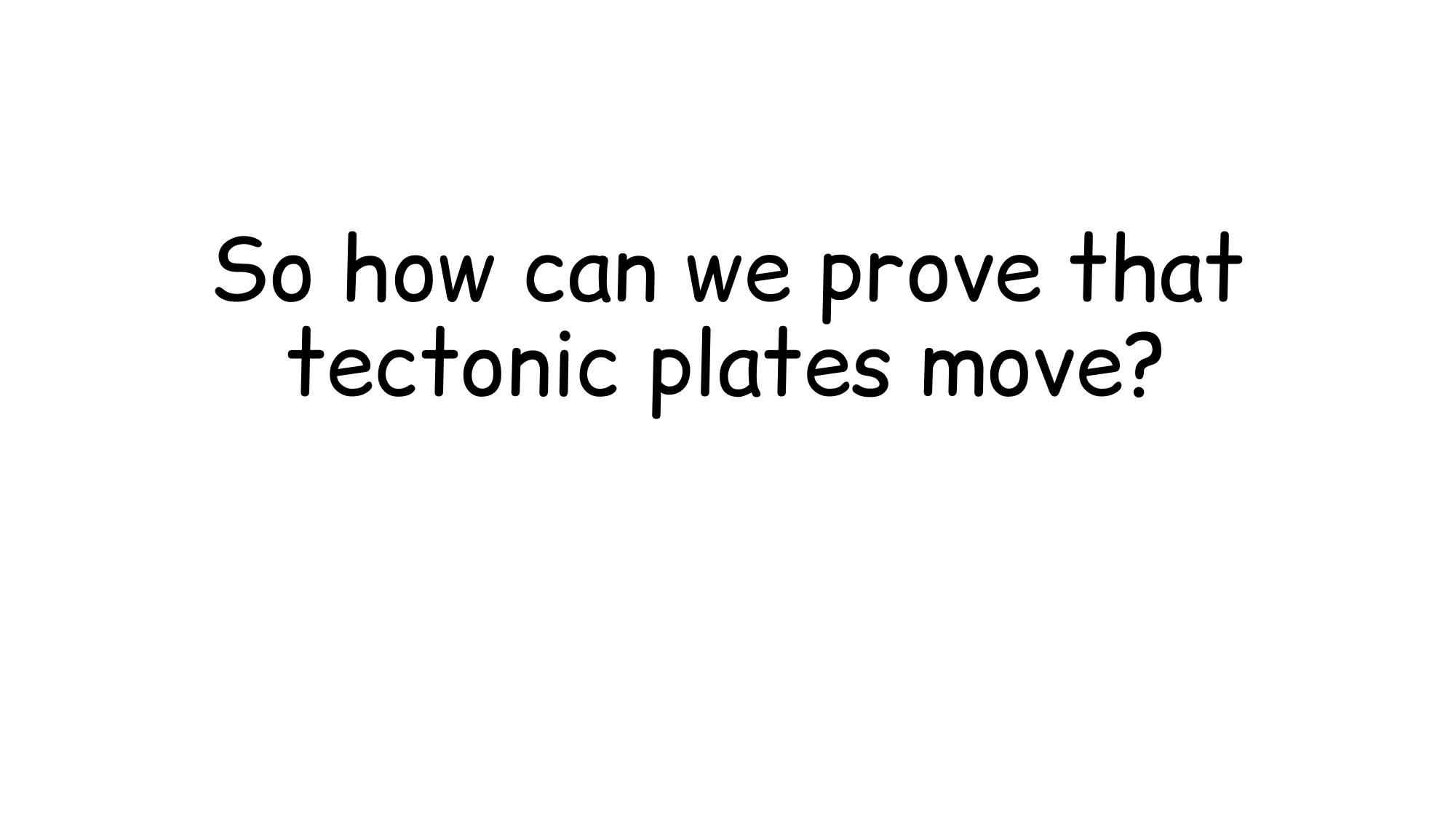

# So how can we prove that tectonic plates move?